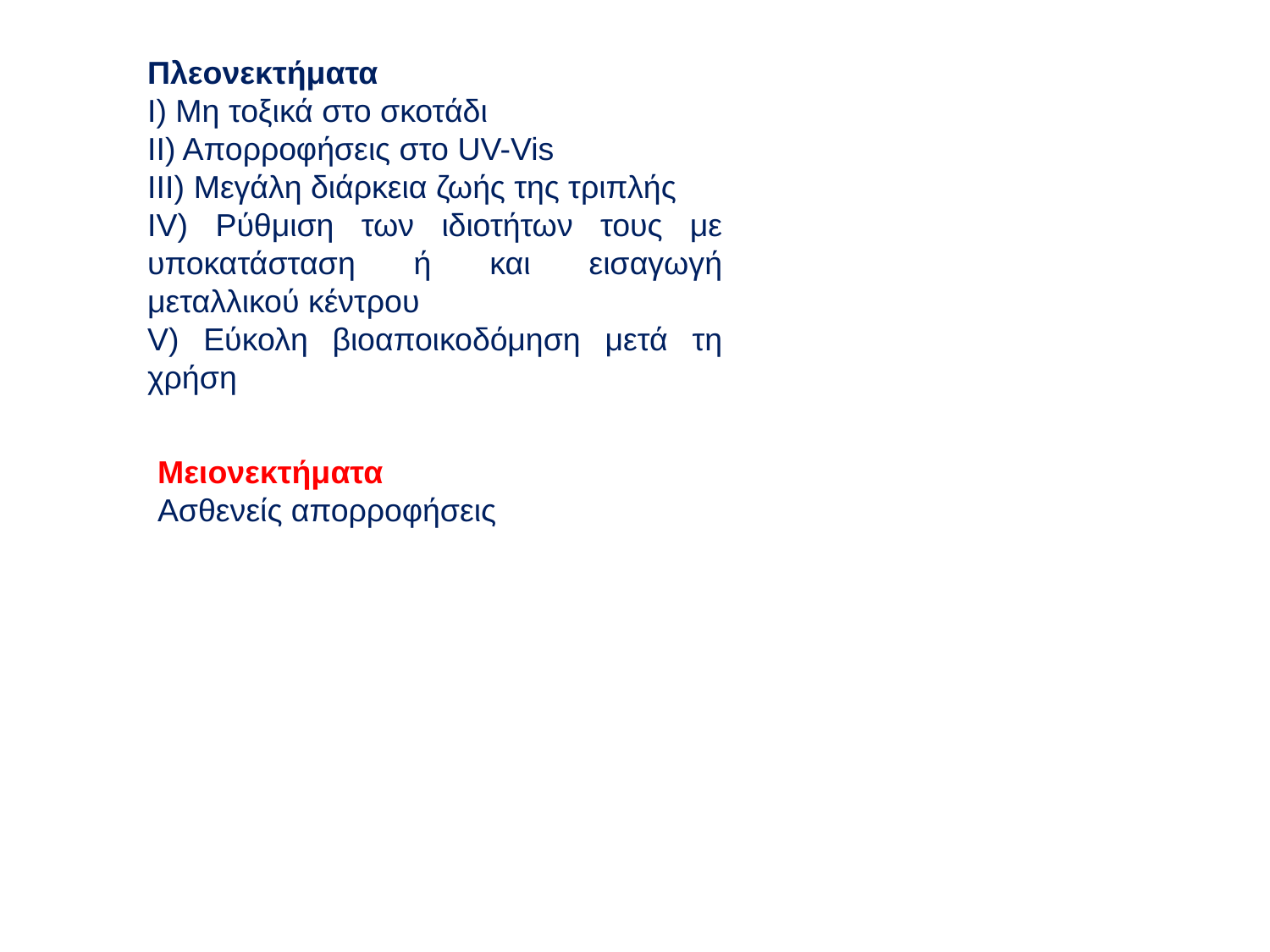

Πλεονεκτήματα
Ι) Μη τοξικά στο σκοτάδι
ΙΙ) Απορροφήσεις στο UV-Vis
III) Μεγάλη διάρκεια ζωής της τριπλής
IV) Ρύθμιση των ιδιοτήτων τους με υποκατάσταση ή και εισαγωγή μεταλλικού κέντρου
V) Εύκολη βιοαποικοδόμηση μετά τη χρήση
Μειονεκτήματα
Ασθενείς απορροφήσεις